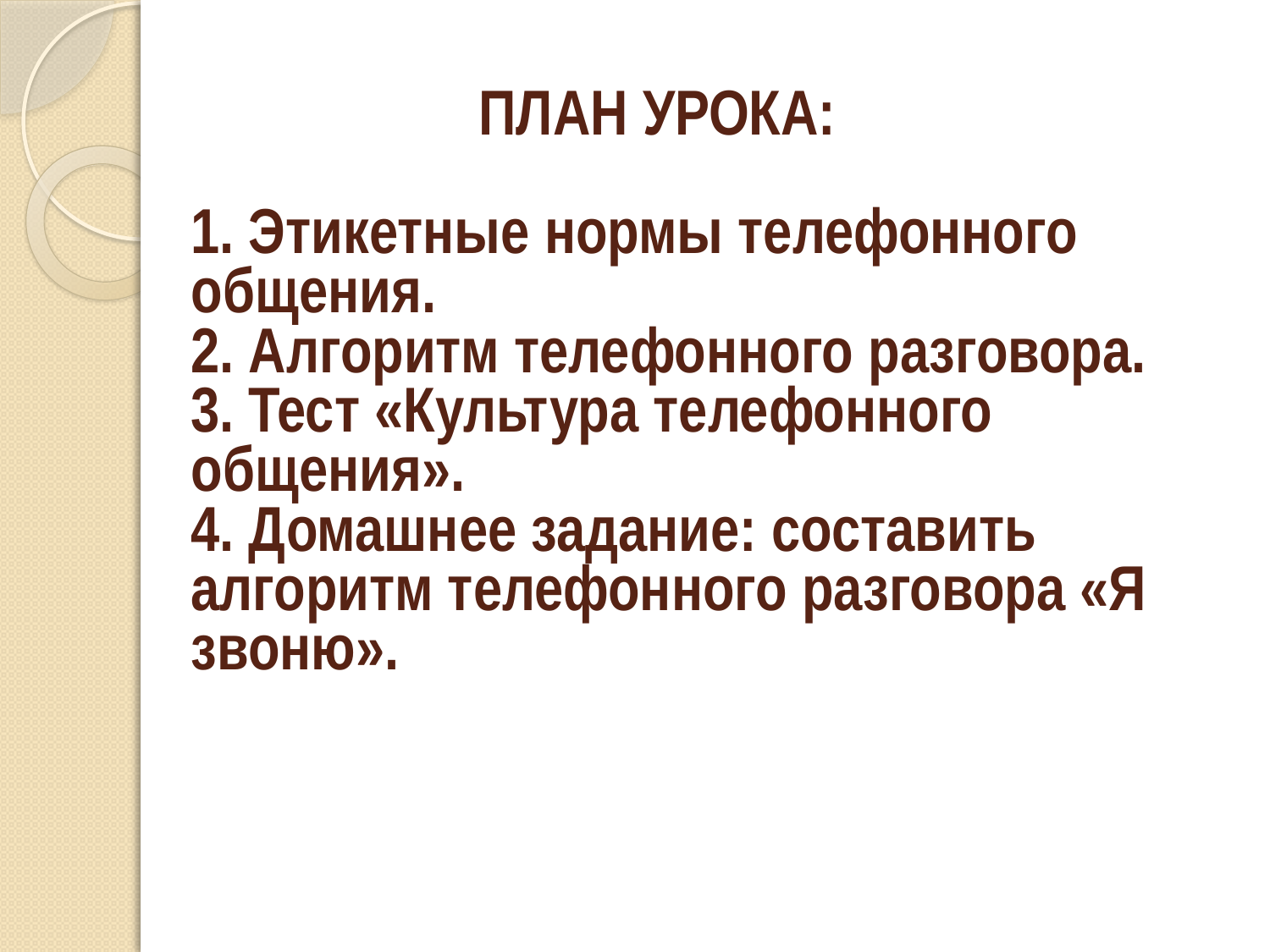

# ПЛАН УРОКА: 1. Этикетные нормы телефонного общения. 2. Алгоритм телефонного разговора. 3. Тест «Культура телефонного общения». 4. Домашнее задание: составить алгоритм телефонного разговора «Я звоню».